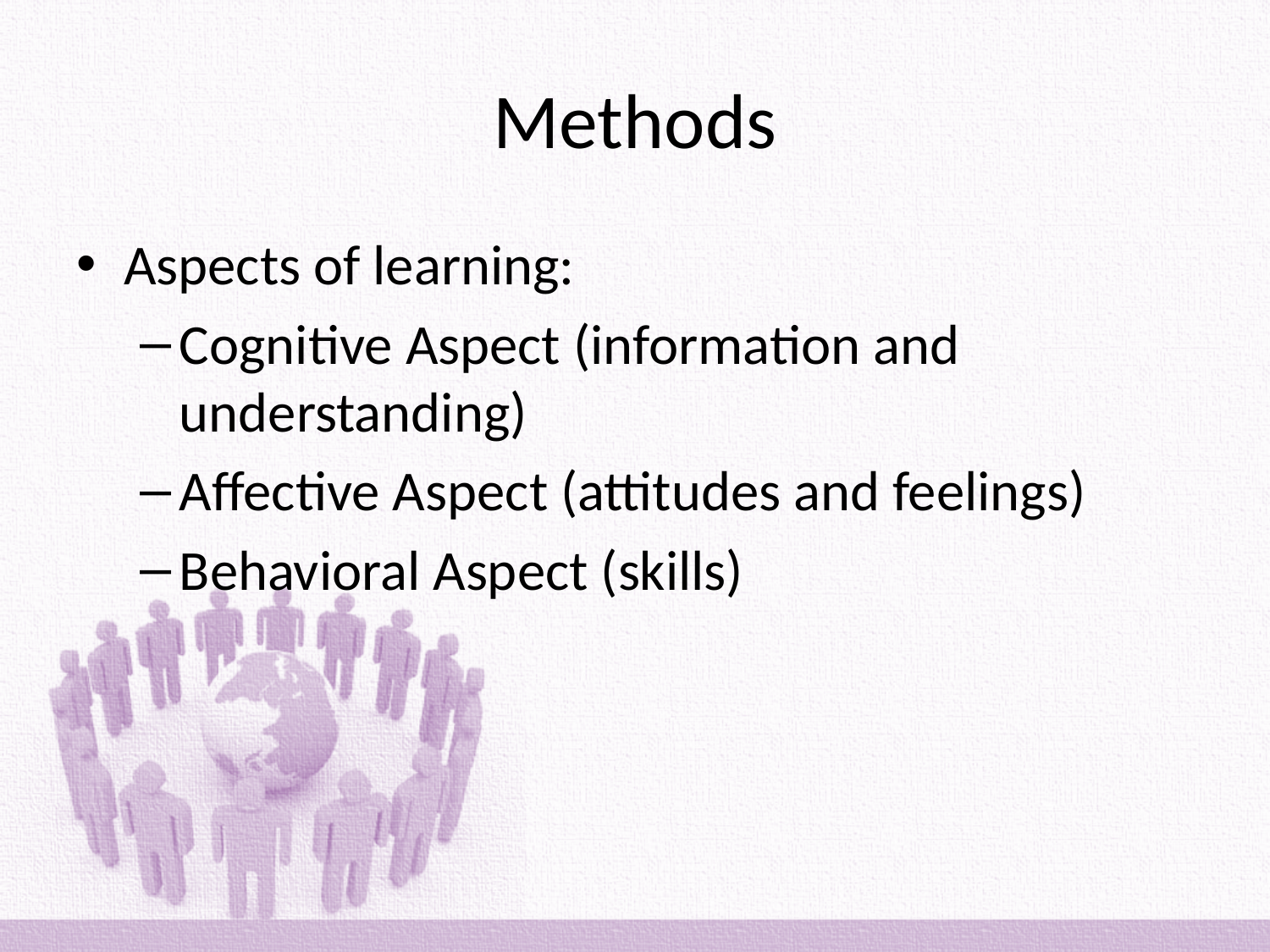

# Methods
Aspects of learning:
Cognitive Aspect (information and understanding)
Affective Aspect (attitudes and feelings)
Behavioral Aspect (skills)